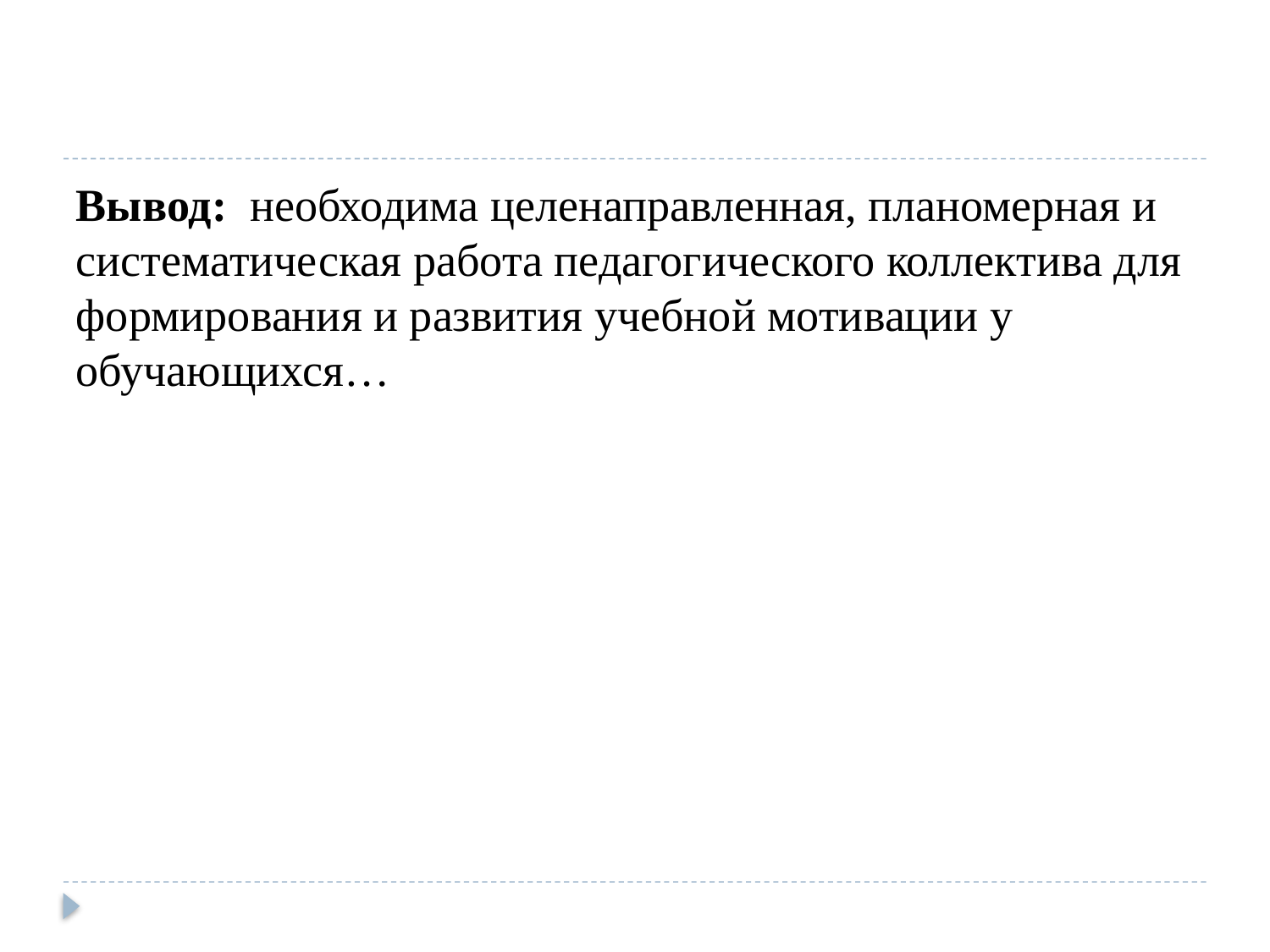

#
Вывод:  необходима целенаправленная, планомерная и систематическая работа педагогического коллектива для формирования и развития учебной мотивации у обучающихся…